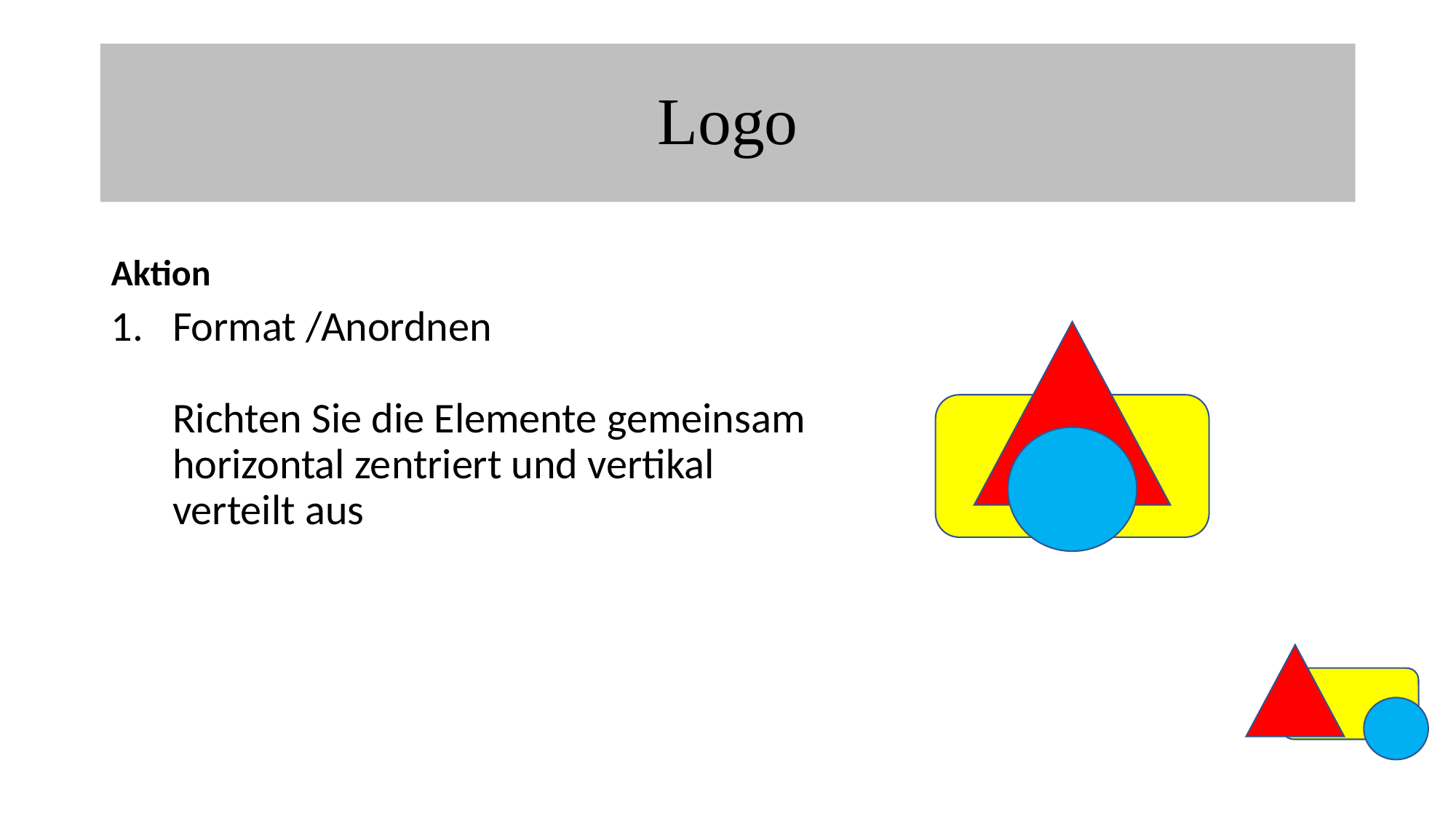

# Logo
Aktion
Format /Anordnen
Richten Sie die Elemente gemeinsam horizontal zentriert und vertikal verteilt aus